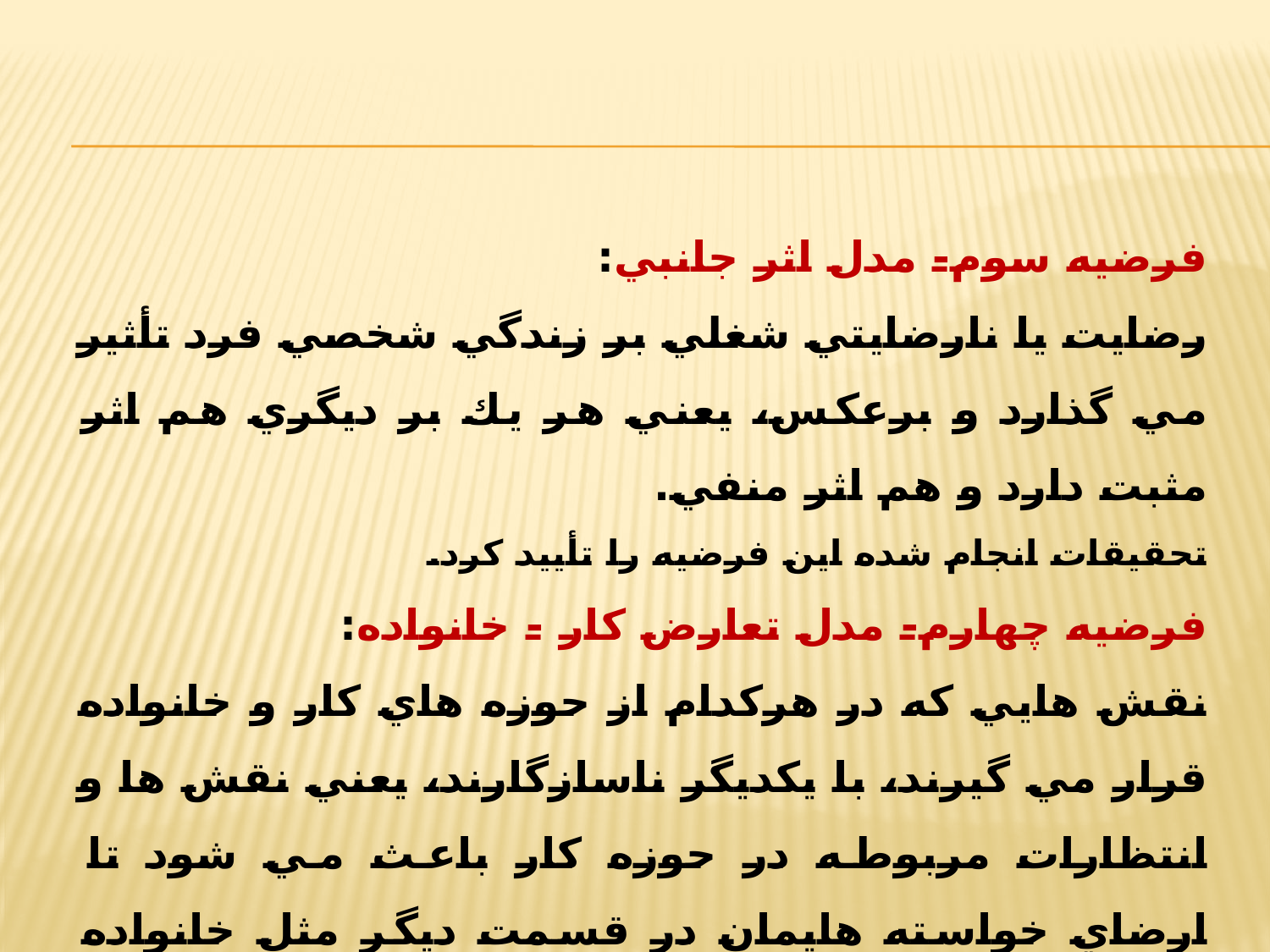

فرضيه سوم- مدل اثر جانبي:
رضايت يا نارضايتي شغلي بر زندگي شخصي فرد تأثير مي گذارد و برعكس، يعني هر يك بر ديگري هم اثر مثبت دارد و هم اثر منفي.
تحقيقات انجام شده اين فرضيه را تأييد كرد.
فرضيه چهارم- مدل تعارض كار - خانواده:
نقش هايي كه در هركدام از حوزه هاي كار و خانواده قرار مي گيرند، با يكديگر ناسازگارند، يعني نقش ها و انتظارات مربوطه در حوزه كار باعث مي شود تا ارضاي خواسته هايمان در قسمت ديگر مثل خانواده مشكل شود.
تحقيقات انجام شده اين فرضيه را تأييد كرد.